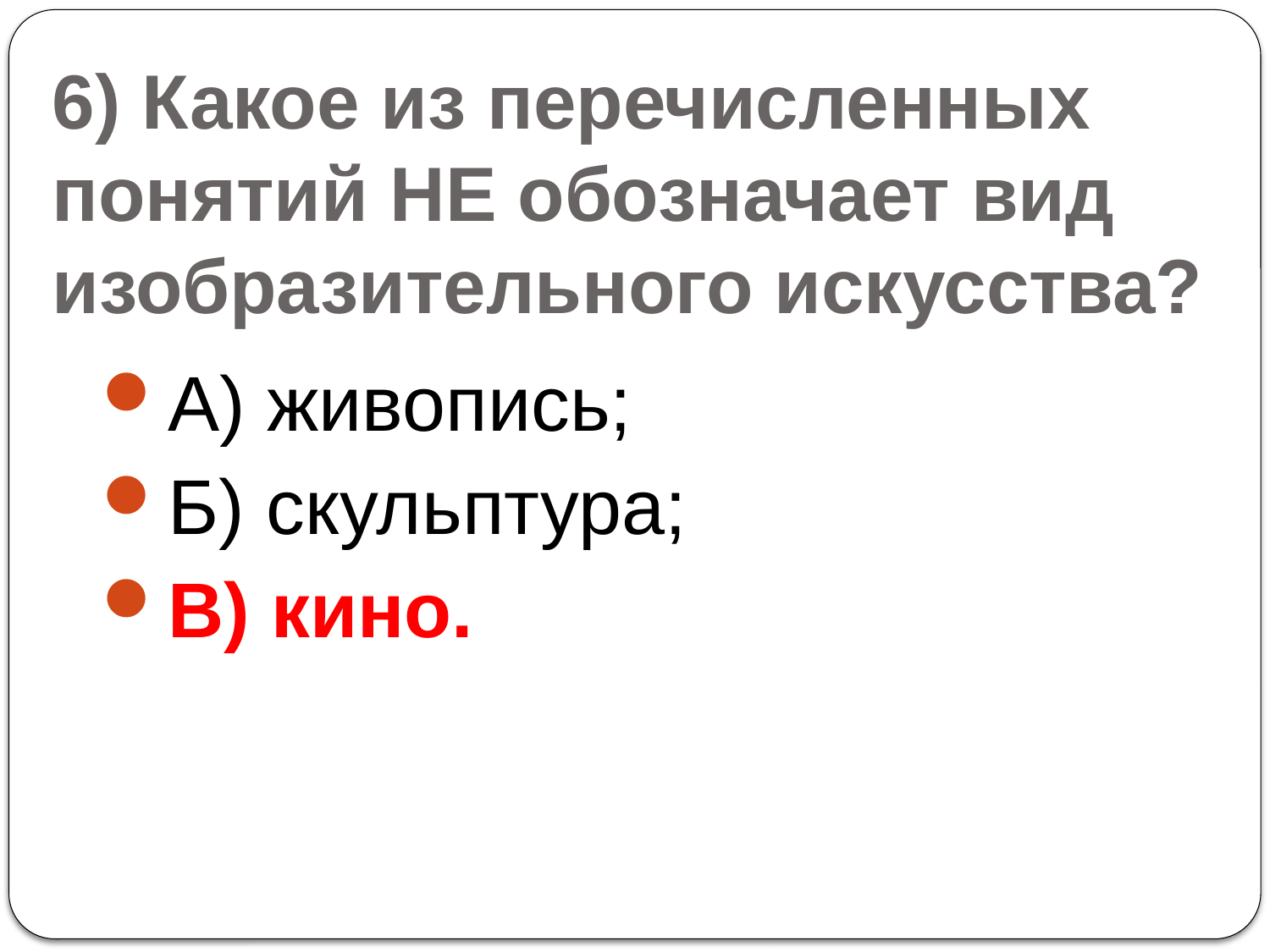

# 6) Какое из перечисленных понятий НЕ обозначает вид изобразительного искусства?
А) живопись;
Б) скульптура;
В) кино.